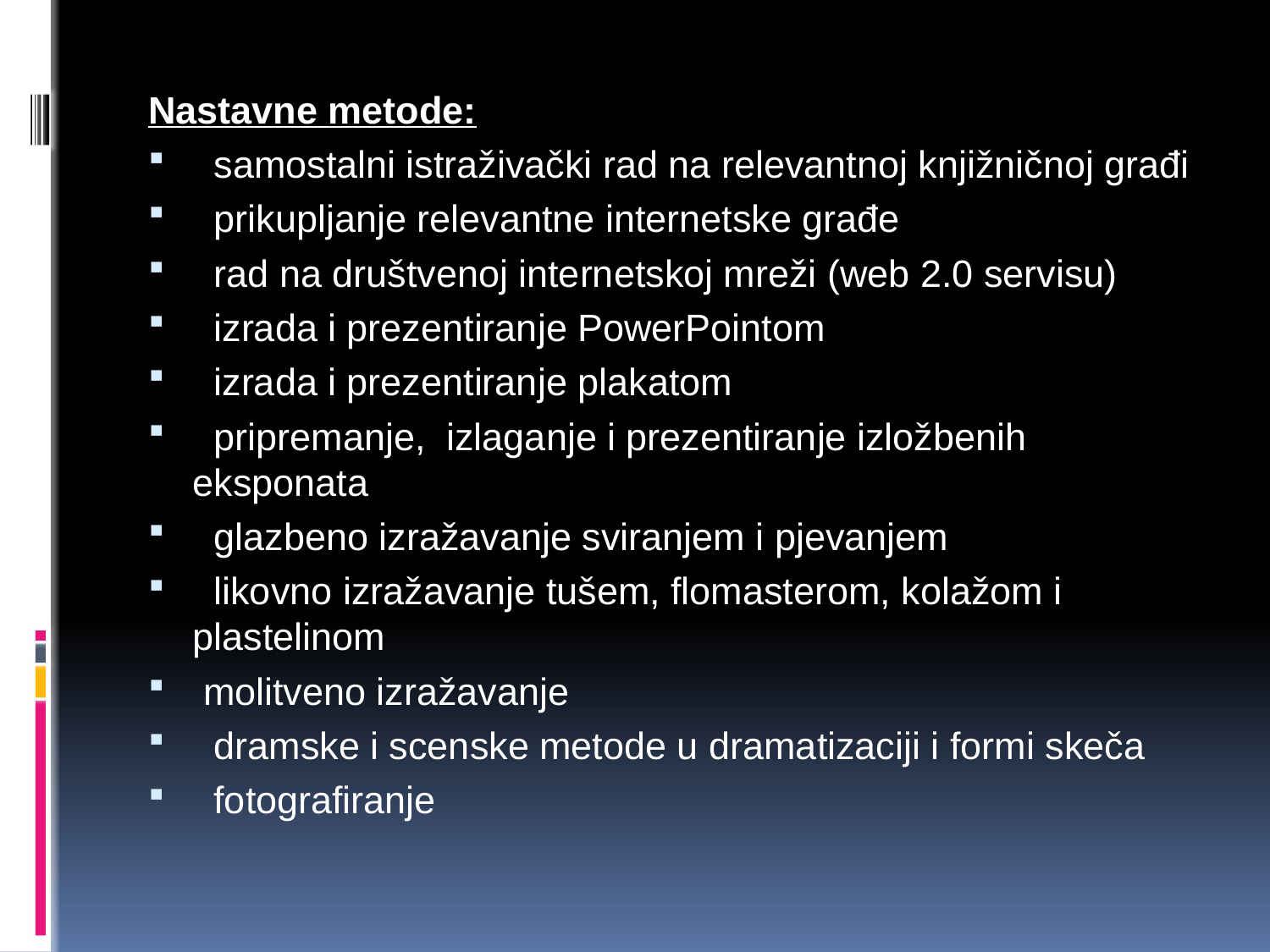

Nastavne metode:
  samostalni istraživački rad na relevantnoj knjižničnoj građi
  prikupljanje relevantne internetske građe
  rad na društvenoj internetskoj mreži (web 2.0 servisu)
  izrada i prezentiranje PowerPointom
  izrada i prezentiranje plakatom
  pripremanje,  izlaganje i prezentiranje izložbenih  eksponata
  glazbeno izražavanje sviranjem i pjevanjem
  likovno izražavanje tušem, flomasterom, kolažom i plastelinom
 molitveno izražavanje
  dramske i scenske metode u dramatizaciji i formi skeča
  fotografiranje